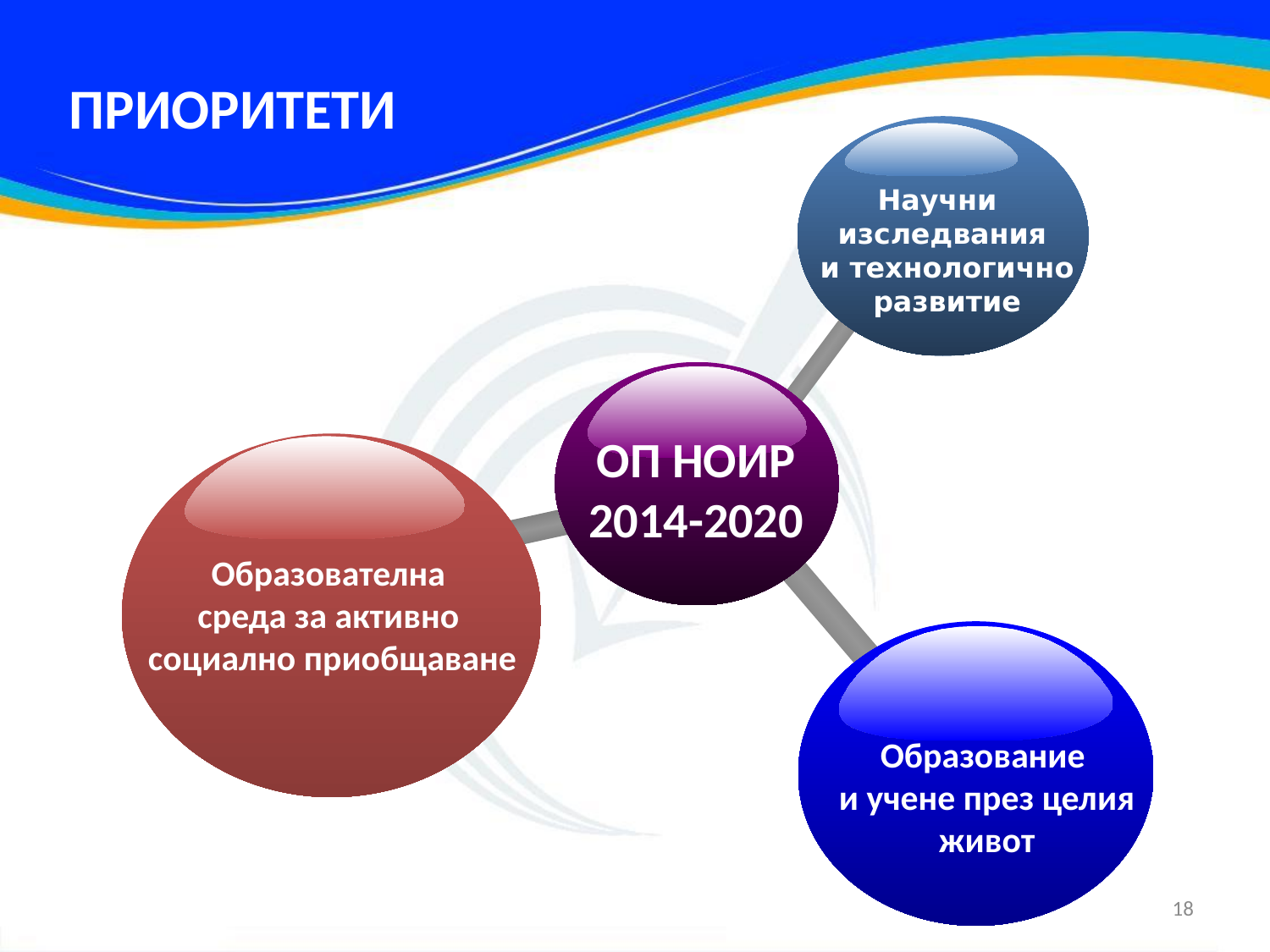

ПРИОРИТЕТИ

Научни
изследвания
 и технологично
 развитие

ОП НОИР
2014-2020

Образователна
среда за активно
социално приобщаване

Образование
и учене през целия живот
18